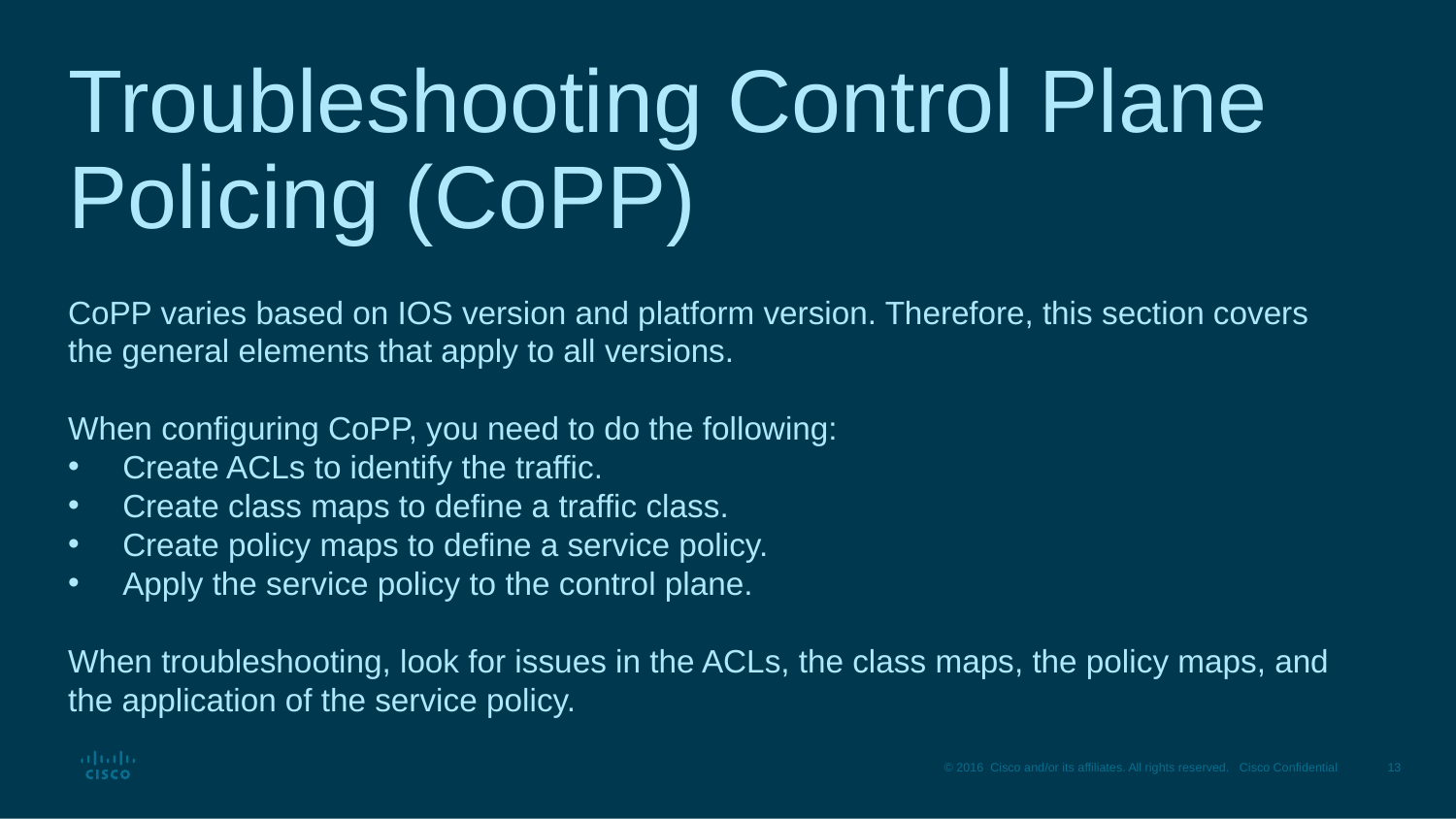

# Troubleshooting Control Plane Policing (CoPP)
CoPP varies based on IOS version and platform version. Therefore, this section covers the general elements that apply to all versions.

When configuring CoPP, you need to do the following:
 Create ACLs to identify the traffic.
 Create class maps to define a traffic class.
 Create policy maps to define a service policy.
 Apply the service policy to the control plane.

When troubleshooting, look for issues in the ACLs, the class maps, the policy maps, and the application of the service policy.